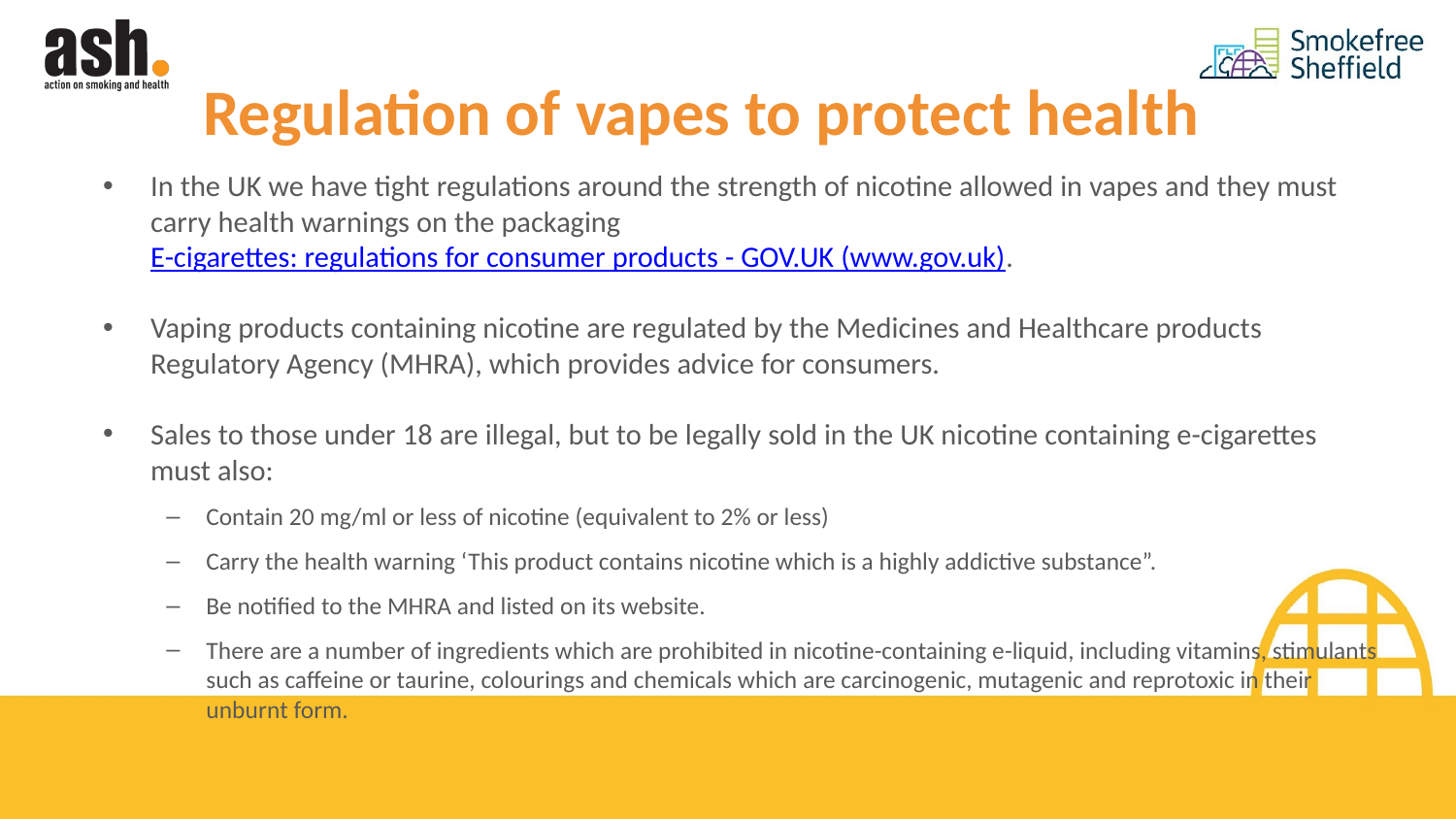

# Regulation of vapes to protect health
In the UK we have tight regulations around the strength of nicotine allowed in vapes and they must carry health warnings on the packaging E-cigarettes: regulations for consumer products - GOV.UK (www.gov.uk).

Vaping products containing nicotine are regulated by the Medicines and Healthcare products Regulatory Agency (MHRA), which provides advice for consumers.

Sales to those under 18 are illegal, but to be legally sold in the UK nicotine containing e-cigarettes must also:
Contain 20 mg/ml or less of nicotine (equivalent to 2% or less)
Carry the health warning ‘This product contains nicotine which is a highly addictive substance”.
Be notified to the MHRA and listed on its website.
There are a number of ingredients which are prohibited in nicotine-containing e-liquid, including vitamins, stimulants such as caffeine or taurine, colourings and chemicals which are carcinogenic, mutagenic and reprotoxic in their unburnt form.